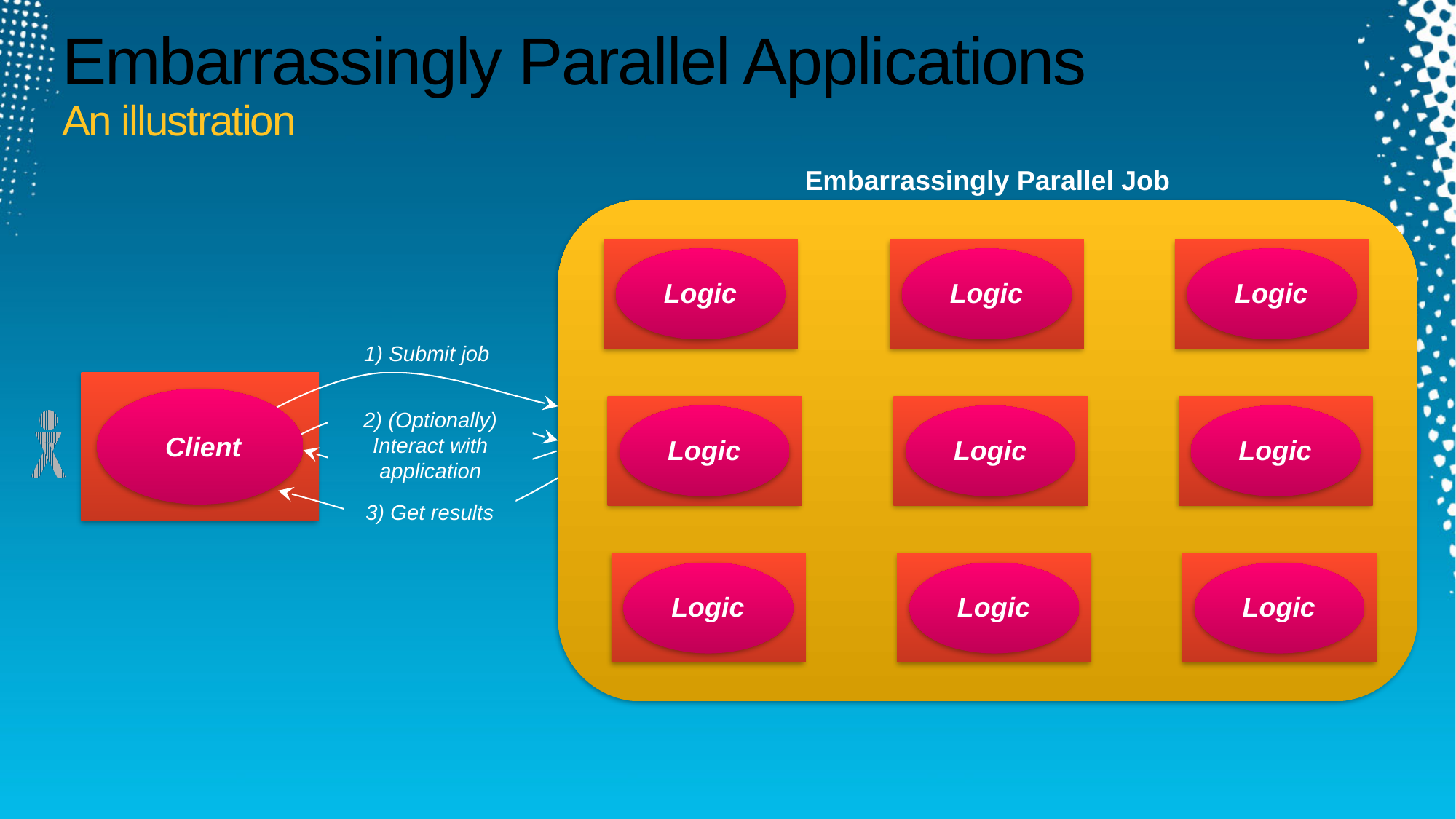

# Embarrassingly Parallel Applications An illustration
Embarrassingly Parallel Job

Logic
Logic
Logic

Logic
Logic
Logic

Logic
Logic
Logic
1) Submit job

2) (Optionally) Interact with application

Client

3) Get results